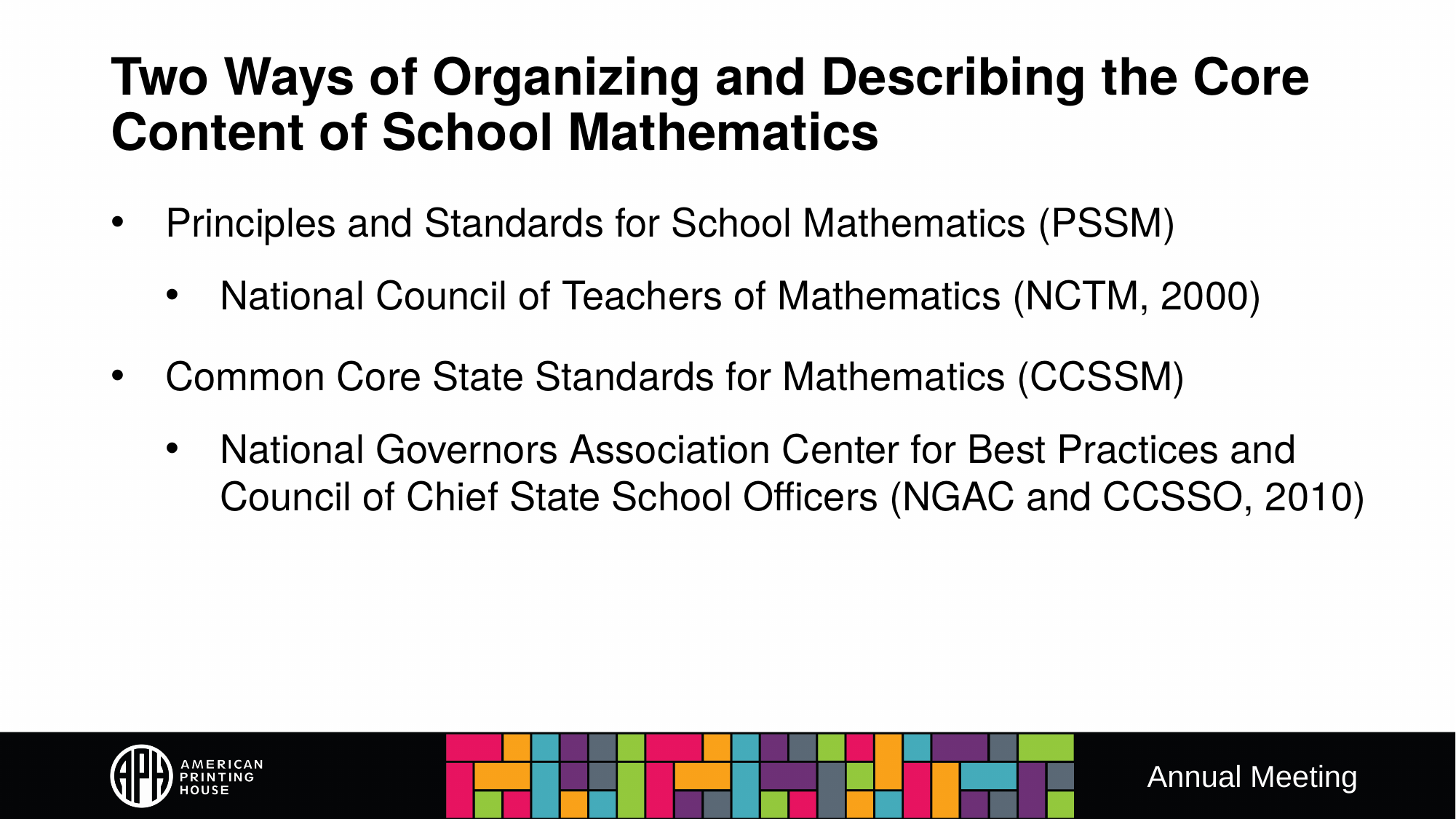

# Two Ways of Organizing and Describing the Core Content of School Mathematics
Principles and Standards for School Mathematics (PSSM)
National Council of Teachers of Mathematics (NCTM, 2000)
Common Core State Standards for Mathematics (CCSSM)
National Governors Association Center for Best Practices and Council of Chief State School Officers (NGAC and CCSSO, 2010)